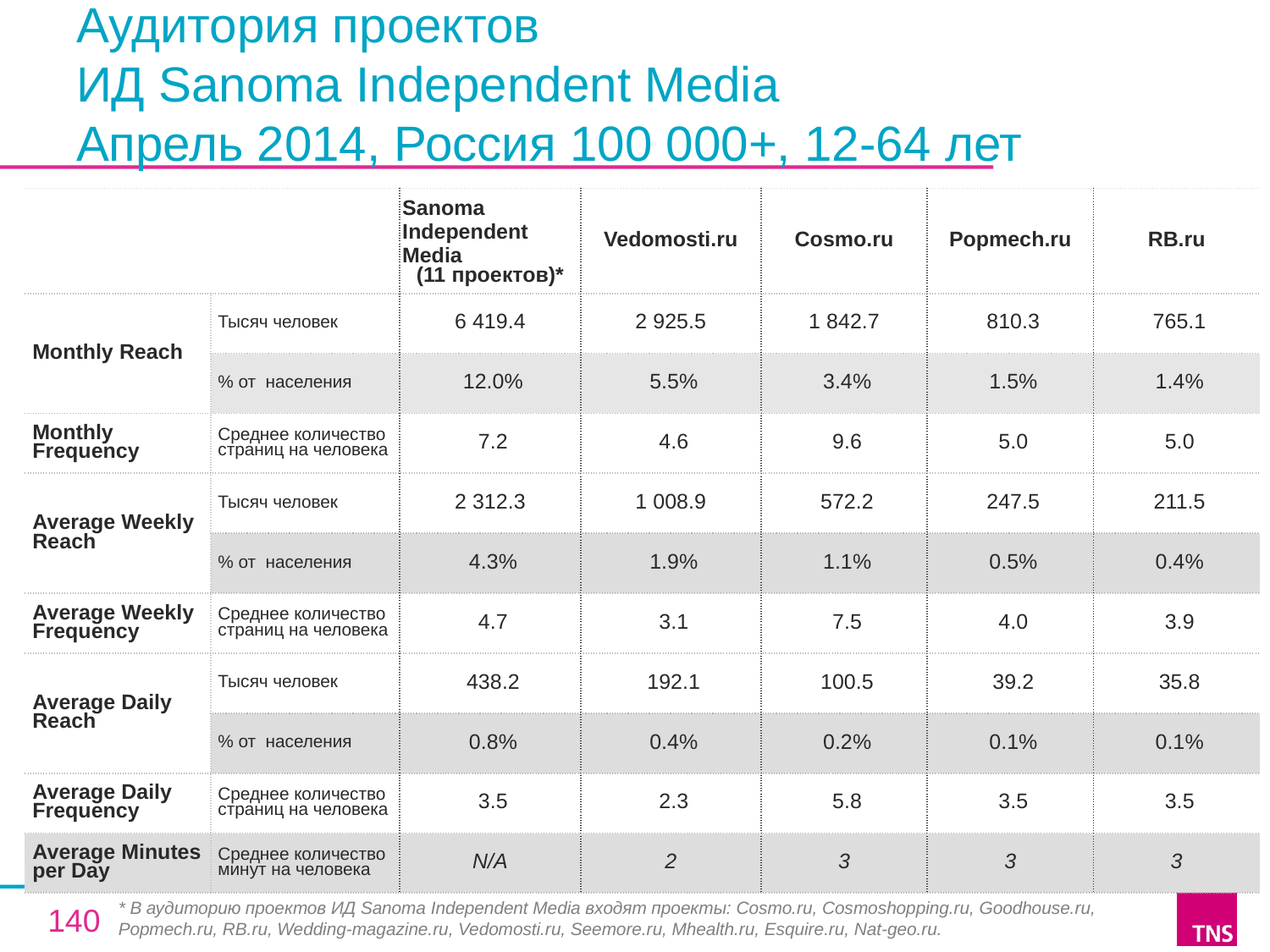

# Аудитория проектов ИД Sanoma Independent Media Апрель 2014, Россия 100 000+, 12-64 лет
|  |  | Sanoma Independent Media (11 проектов)\* | Vedomosti.ru | Cosmo.ru | Popmech.ru | RB.ru |
| --- | --- | --- | --- | --- | --- | --- |
| Monthly Reach | Тысяч человек | 6 419.4 | 2 925.5 | 1 842.7 | 810.3 | 765.1 |
|  | % от населения | 12.0% | 5.5% | 3.4% | 1.5% | 1.4% |
| Monthly Frequency | Среднее количество страниц на человека | 7.2 | 4.6 | 9.6 | 5.0 | 5.0 |
| Average Weekly Reach | Тысяч человек | 2 312.3 | 1 008.9 | 572.2 | 247.5 | 211.5 |
|  | % от населения | 4.3% | 1.9% | 1.1% | 0.5% | 0.4% |
| Average Weekly Frequency | Среднее количество страниц на человека | 4.7 | 3.1 | 7.5 | 4.0 | 3.9 |
| Average Daily Reach | Тысяч человек | 438.2 | 192.1 | 100.5 | 39.2 | 35.8 |
|  | % от населения | 0.8% | 0.4% | 0.2% | 0.1% | 0.1% |
| Average Daily Frequency | Среднее количество страниц на человека | 3.5 | 2.3 | 5.8 | 3.5 | 3.5 |
| Average Minutes per Day | Среднее количество минут на человека | N/A | 2 | 3 | 3 | 3 |
* В аудиторию проектов ИД Sanoma Independent Media входят проекты: Cosmo.ru, Cosmoshopping.ru, Goodhouse.ru, Popmech.ru, RB.ru, Wedding-magazine.ru, Vedomosti.ru, Seemore.ru, Mhealth.ru, Esquire.ru, Nat-geo.ru.
140